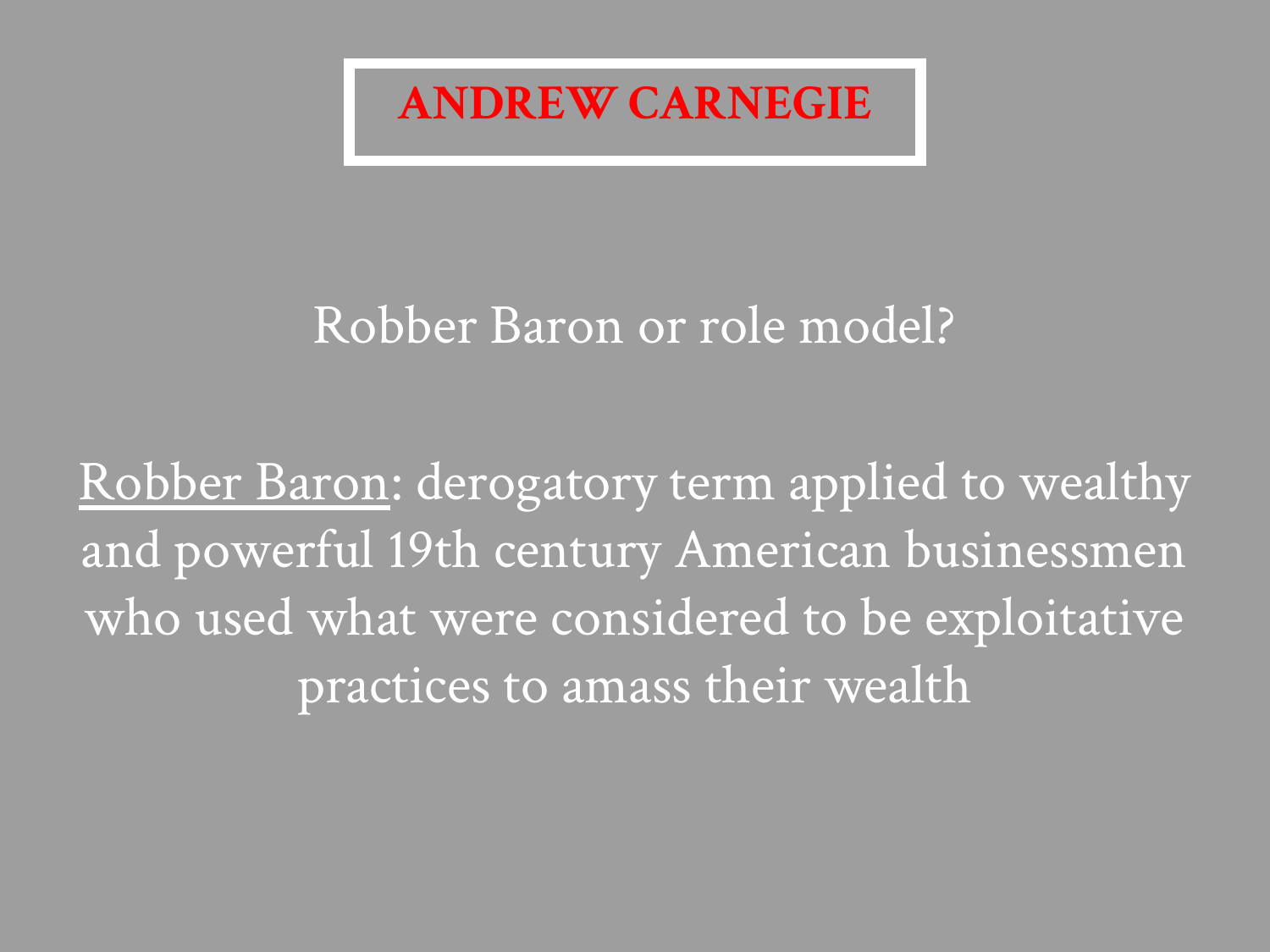

# ANDREW CARNEGIE
Robber Baron or role model?

Robber Baron: derogatory term applied to wealthy and powerful 19th century American businessmen who used what were considered to be exploitative practices to amass their wealth